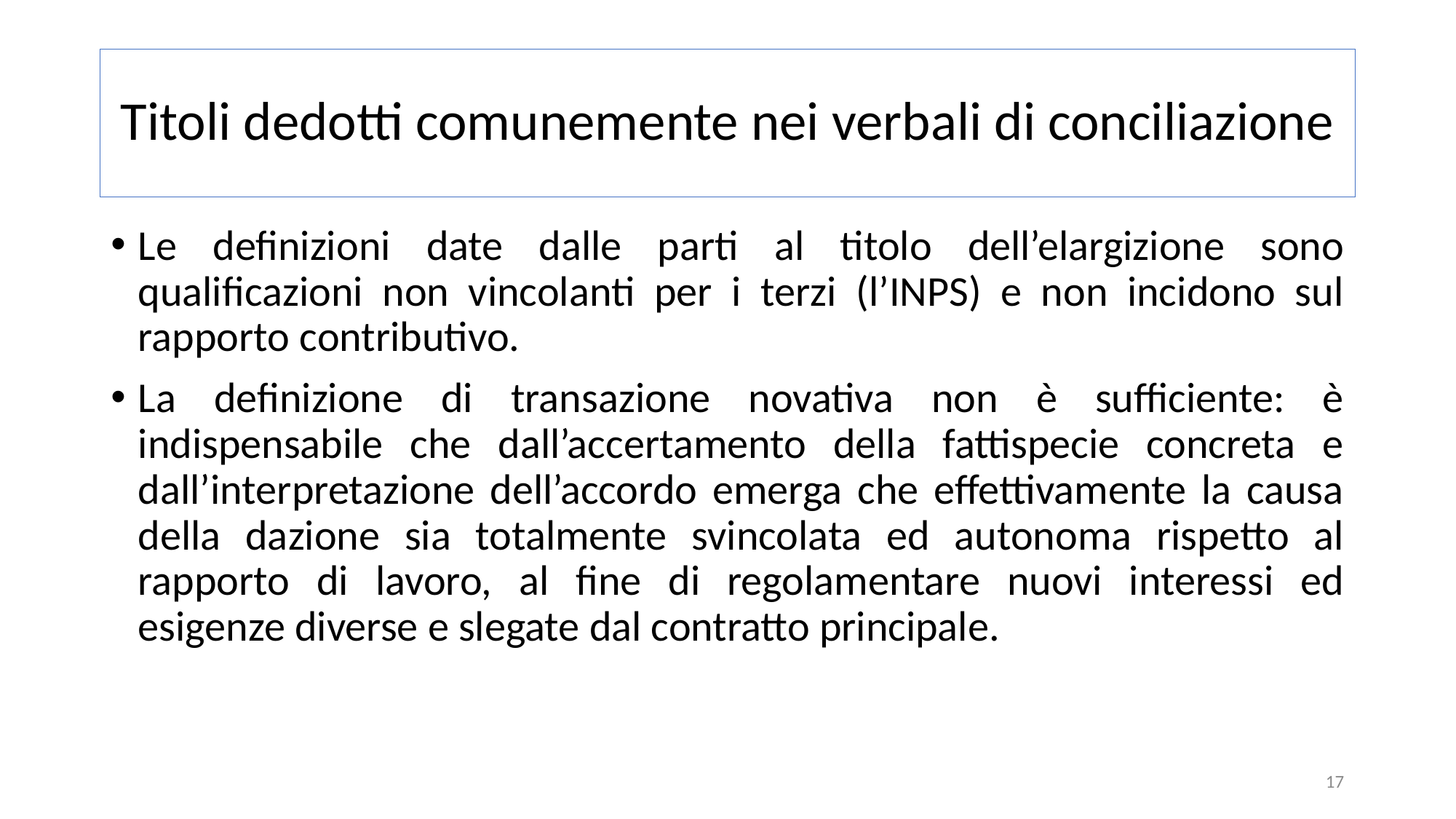

# Titoli dedotti comunemente nei verbali di conciliazione
Le definizioni date dalle parti al titolo dell’elargizione sono qualificazioni non vincolanti per i terzi (l’INPS) e non incidono sul rapporto contributivo.
La definizione di transazione novativa non è sufficiente: è indispensabile che dall’accertamento della fattispecie concreta e dall’interpretazione dell’accordo emerga che effettivamente la causa della dazione sia totalmente svincolata ed autonoma rispetto al rapporto di lavoro, al fine di regolamentare nuovi interessi ed esigenze diverse e slegate dal contratto principale.
17